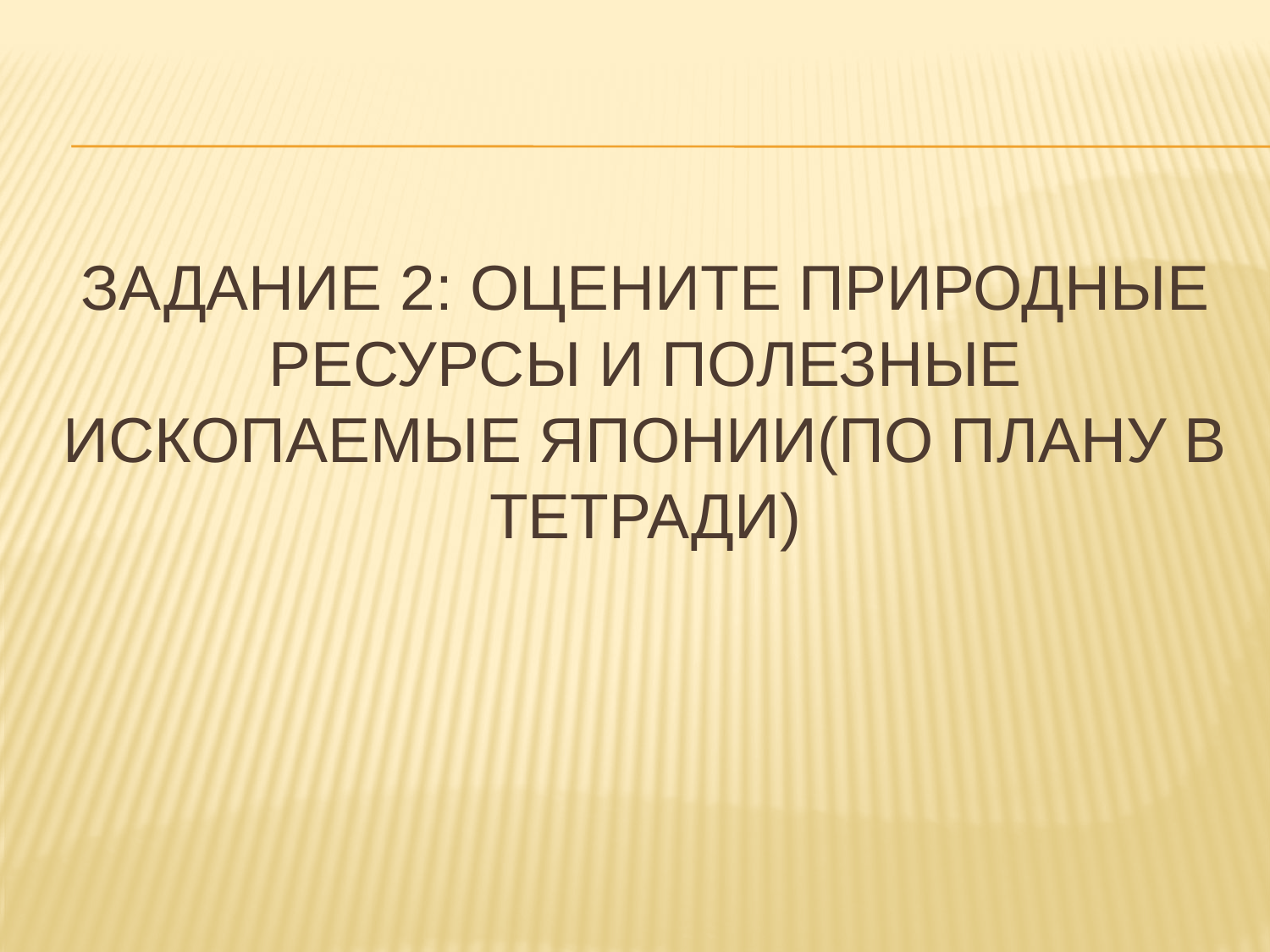

# Задание 2: Оцените природные ресурсы и полезные ископаемые Японии(по плану в тетради)